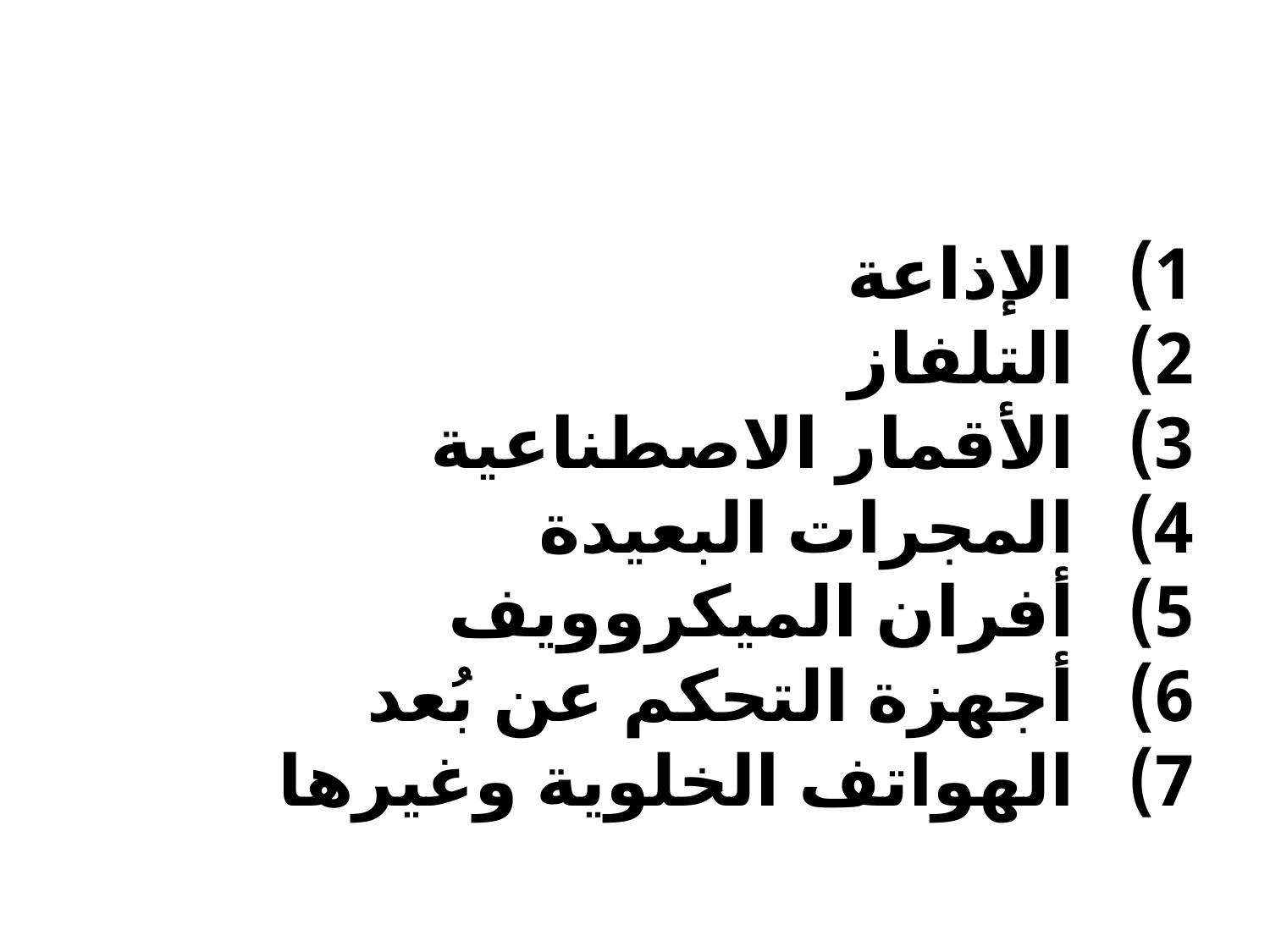

الإذاعة
التلفاز
الأقمار الاصطناعية
المجرات البعيدة
أفران الميكروويف
أجهزة التحكم عن بُعد
الهواتف الخلوية وغيرها